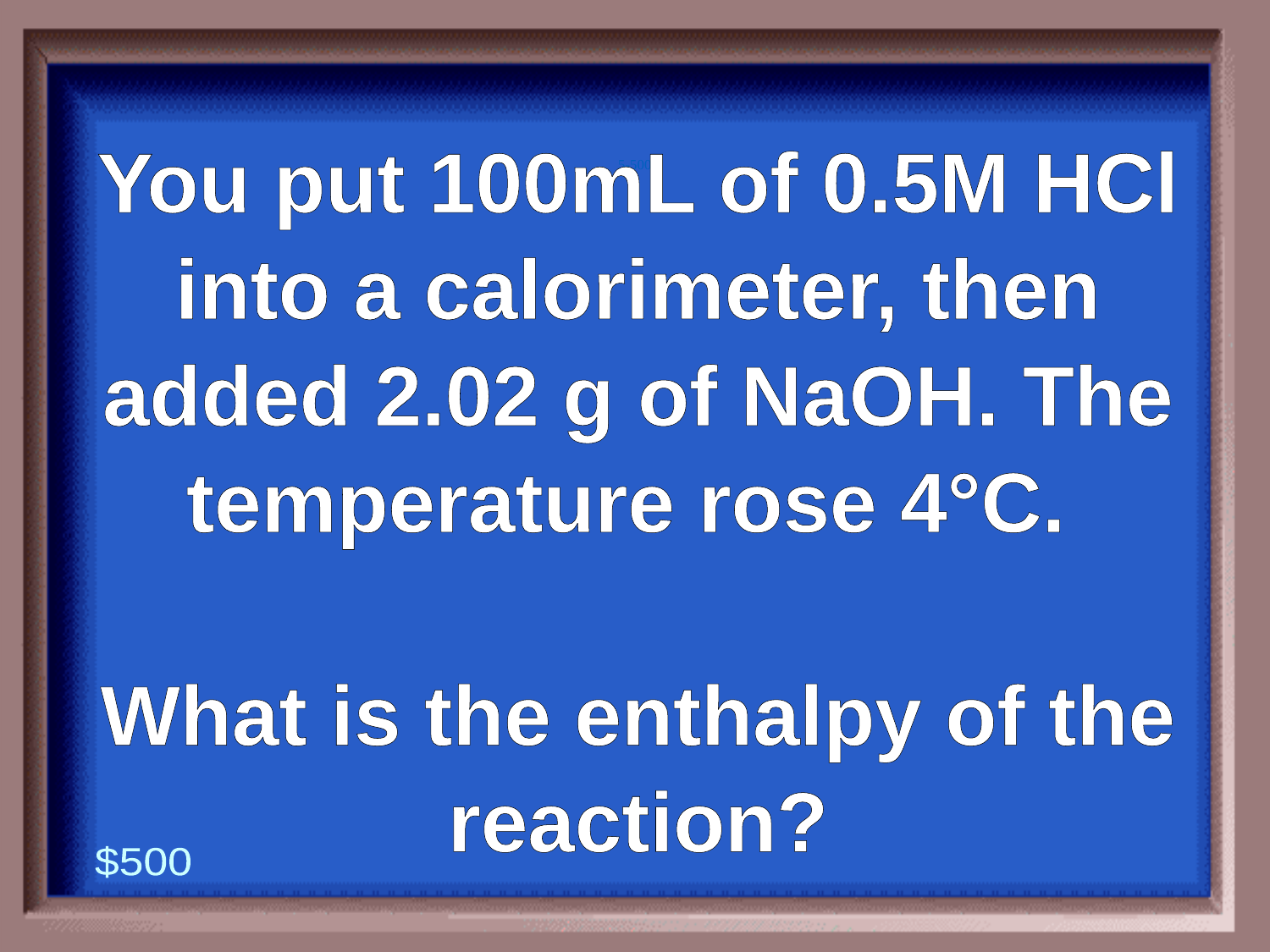

5-500
You put 100mL of 0.5M HCl into a calorimeter, then added 2.02 g of NaOH. The temperature rose 4°C.
What is the enthalpy of the reaction?

$500